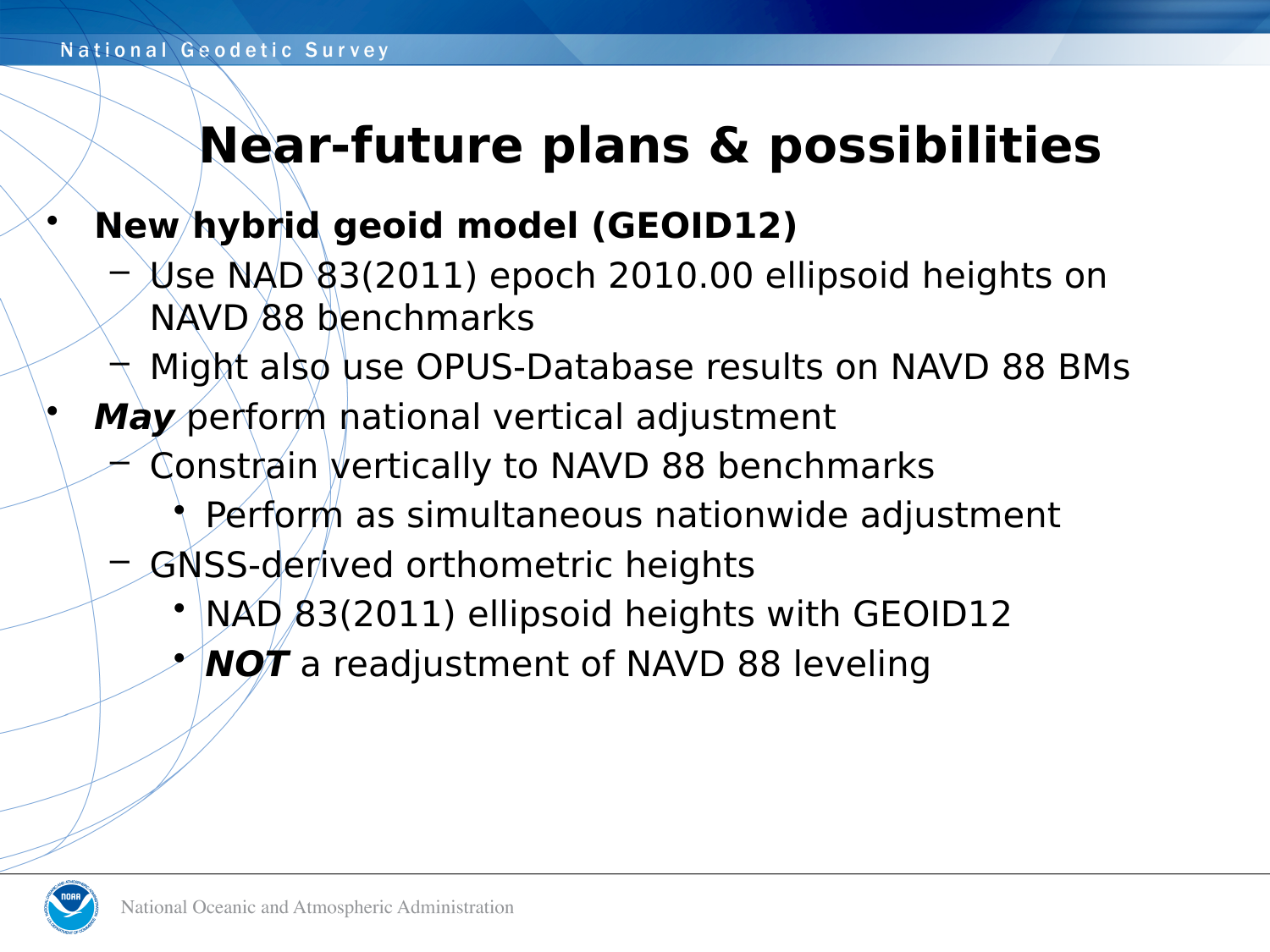

# Near-future plans & possibilities
New hybrid geoid model (GEOID12)
Use NAD 83(2011) epoch 2010.00 ellipsoid heights on NAVD 88 benchmarks
Might also use OPUS-Database results on NAVD 88 BMs
May perform national vertical adjustment
Constrain vertically to NAVD 88 benchmarks
Perform as simultaneous nationwide adjustment
GNSS-derived orthometric heights
NAD 83(2011) ellipsoid heights with GEOID12
NOT a readjustment of NAVD 88 leveling